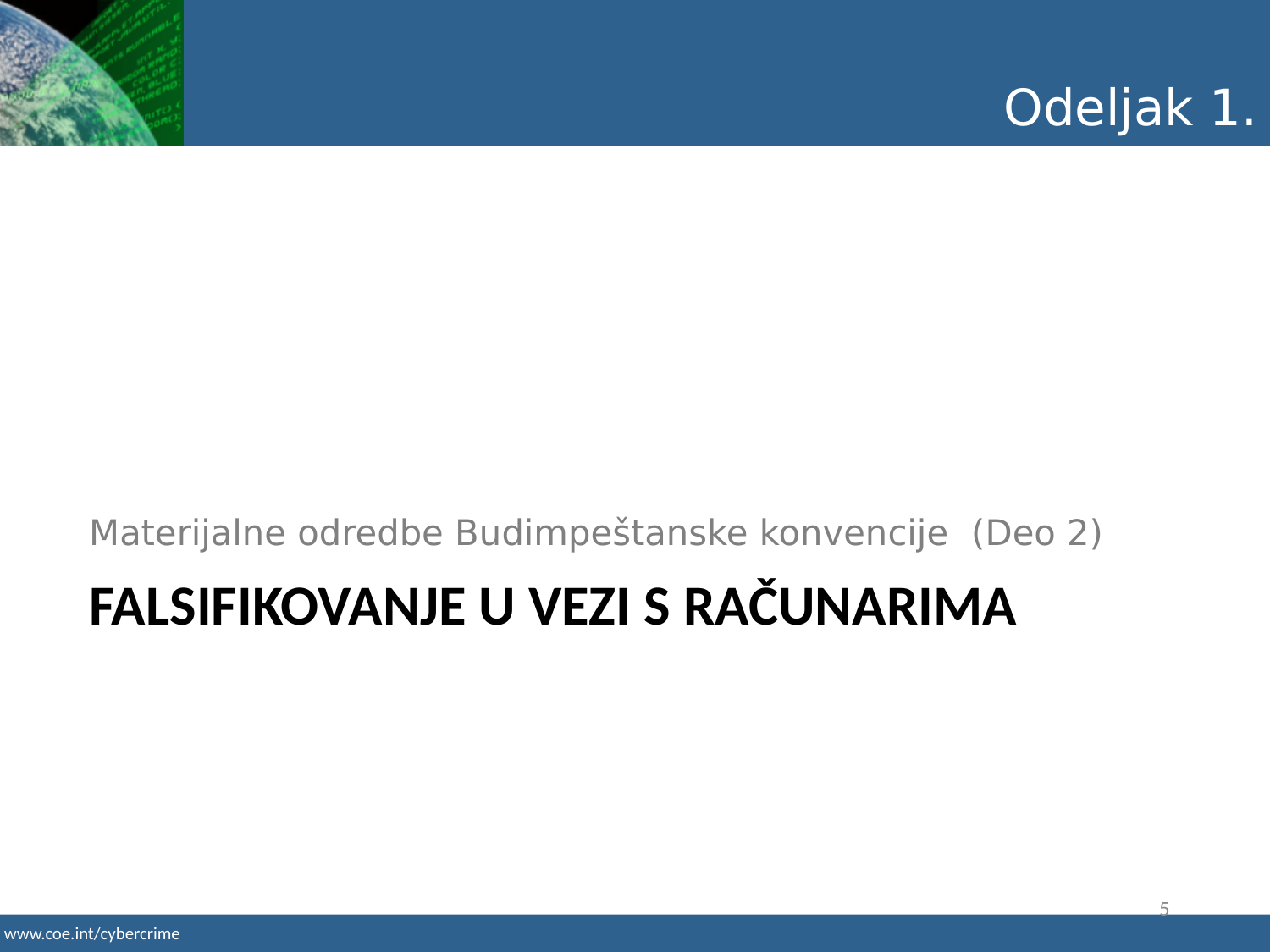

Odeljak 1.

Materijalne odredbe Budimpeštanske konvencije  (Deo 2)

# FALSIFIKOVANJE U VEZI S RAČUNARIMA
5